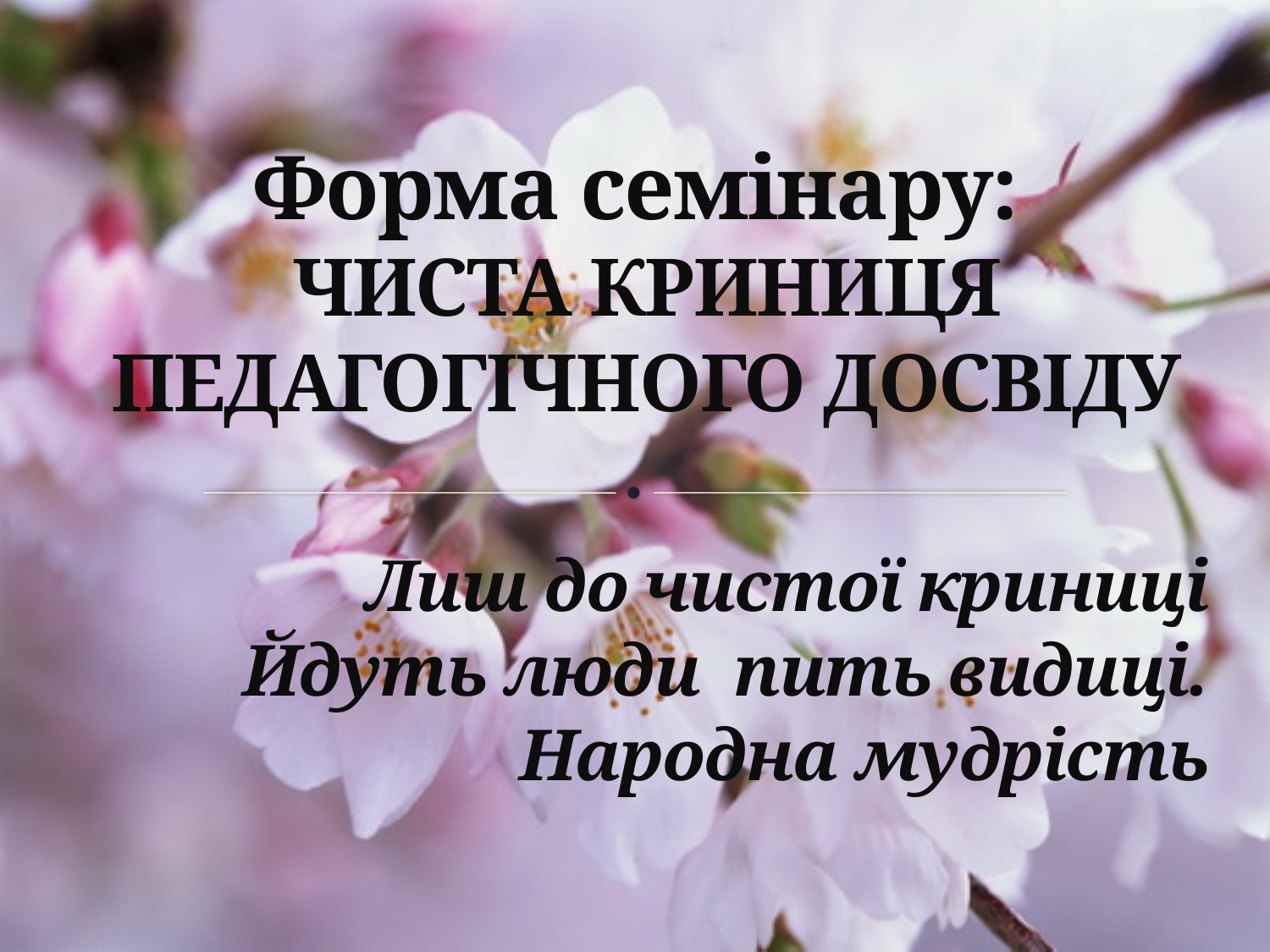

# Форма семінару: ЧИСТА КРИНИЦЯ ПЕДАГОГІЧНОГО ДОСВІДУ
Лиш до чистої криниці
Йдуть люди  пить видиці.
Народна мудрість